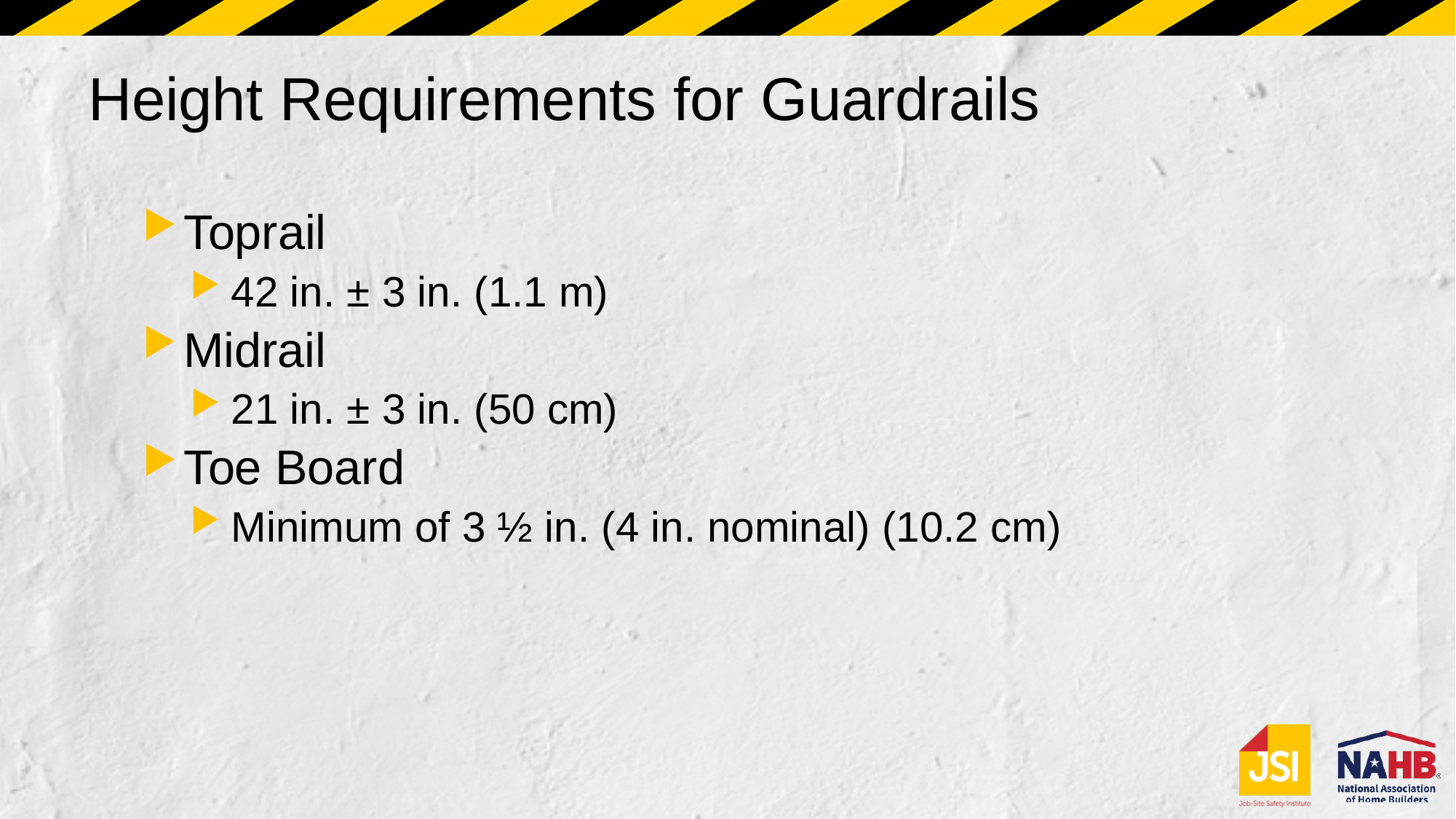

# Height Requirements for Guardrails
Toprail
42 in. ± 3 in. (1.1 m)
Midrail
21 in. ± 3 in. (50 cm)
Toe Board
Minimum of 3 ½ in. (4 in. nominal) (10.2 cm)